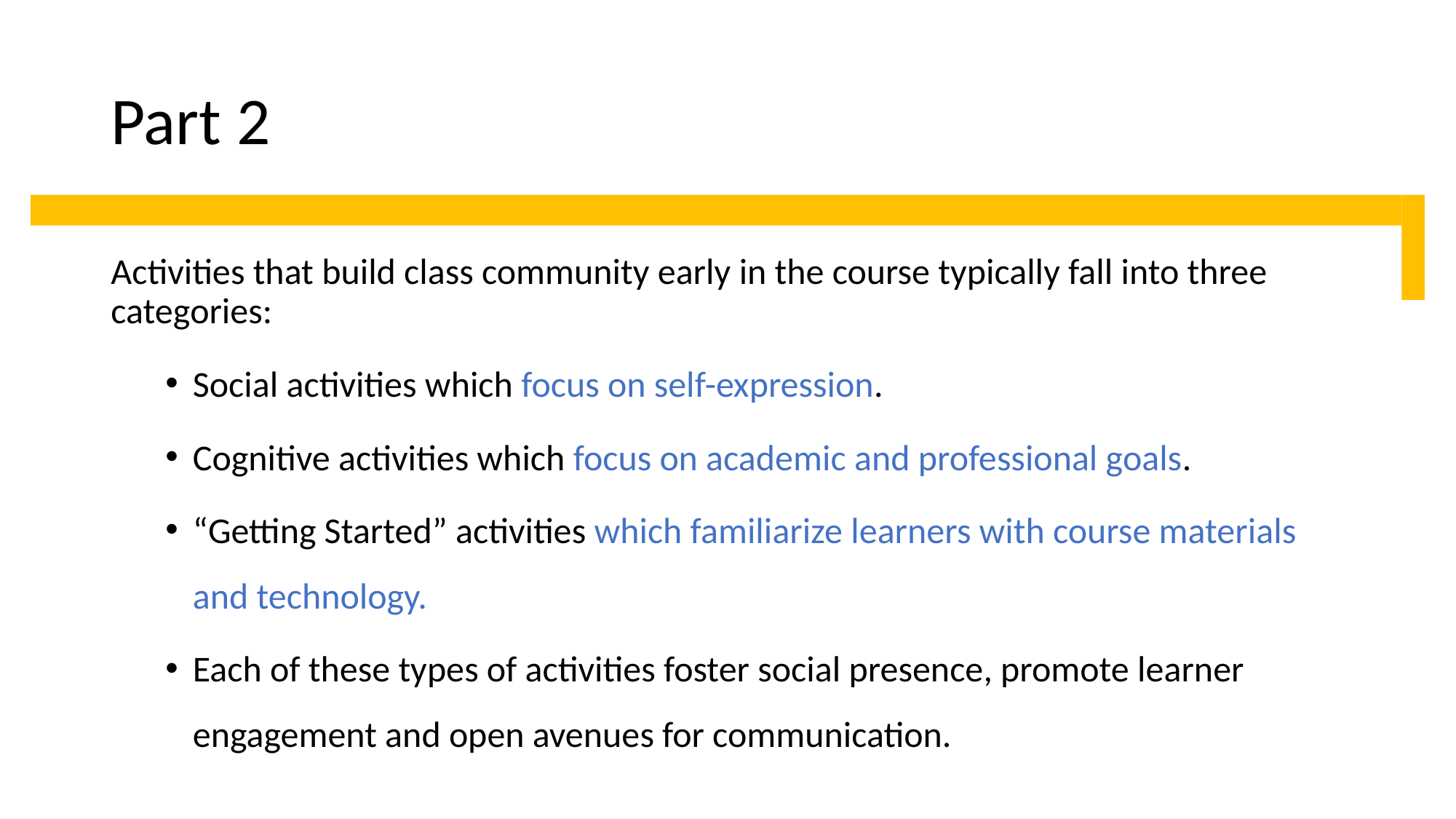

# Part 2

Activities that build class community early in the course typically fall into three categories:
Social activities which focus on self-expression.
Cognitive activities which focus on academic and professional goals.
“Getting Started” activities which familiarize learners with course materials and technology.
Each of these types of activities foster social presence, promote learner engagement and open avenues for communication.